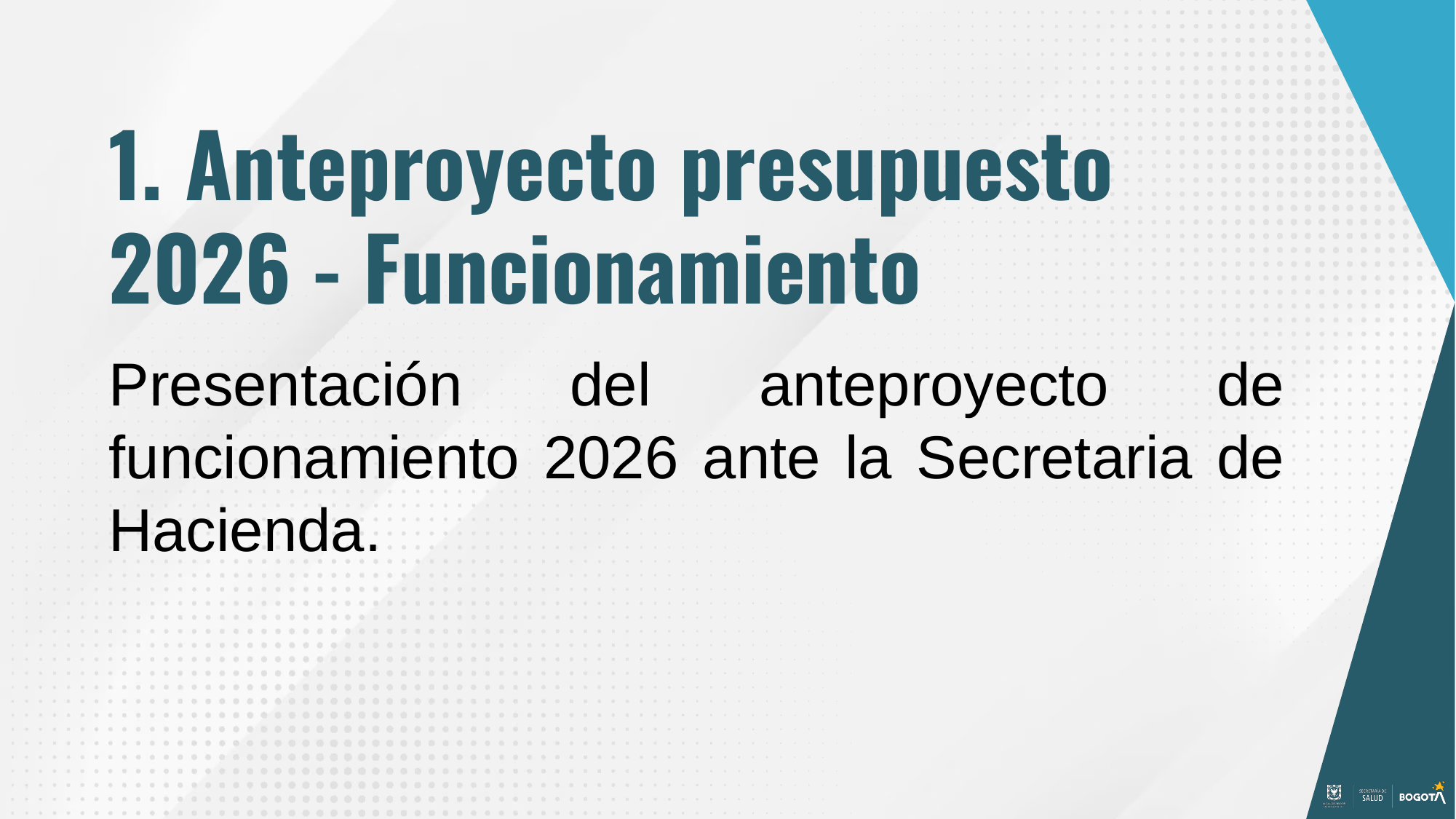

1. Anteproyecto presupuesto 2026 - Funcionamiento
Presentación del anteproyecto de funcionamiento 2026 ante la Secretaria de Hacienda.